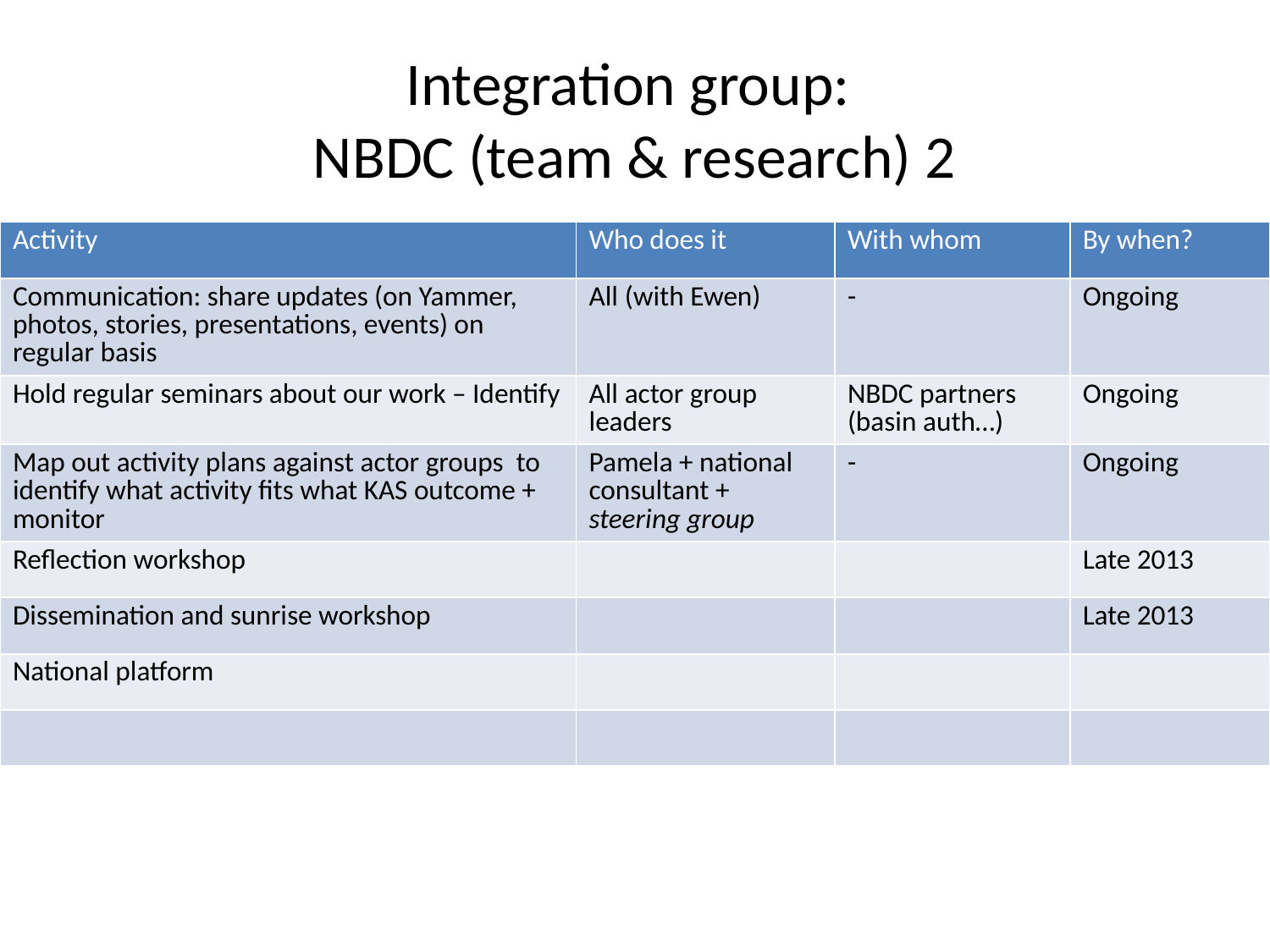

# Integration group: NBDC (team & research) 2
| Activity | Who does it | With whom | By when? |
| --- | --- | --- | --- |
| Communication: share updates (on Yammer, photos, stories, presentations, events) on regular basis | All (with Ewen) | - | Ongoing |
| Hold regular seminars about our work – Identify | All actor group leaders | NBDC partners (basin auth…) | Ongoing |
| Map out activity plans against actor groups to identify what activity fits what KAS outcome + monitor | Pamela + national consultant + steering group | - | Ongoing |
| Reflection workshop |  |  | Late 2013 |
| Dissemination and sunrise workshop |  |  | Late 2013 |
| National platform |  |  |  |
|  |  |  |  |